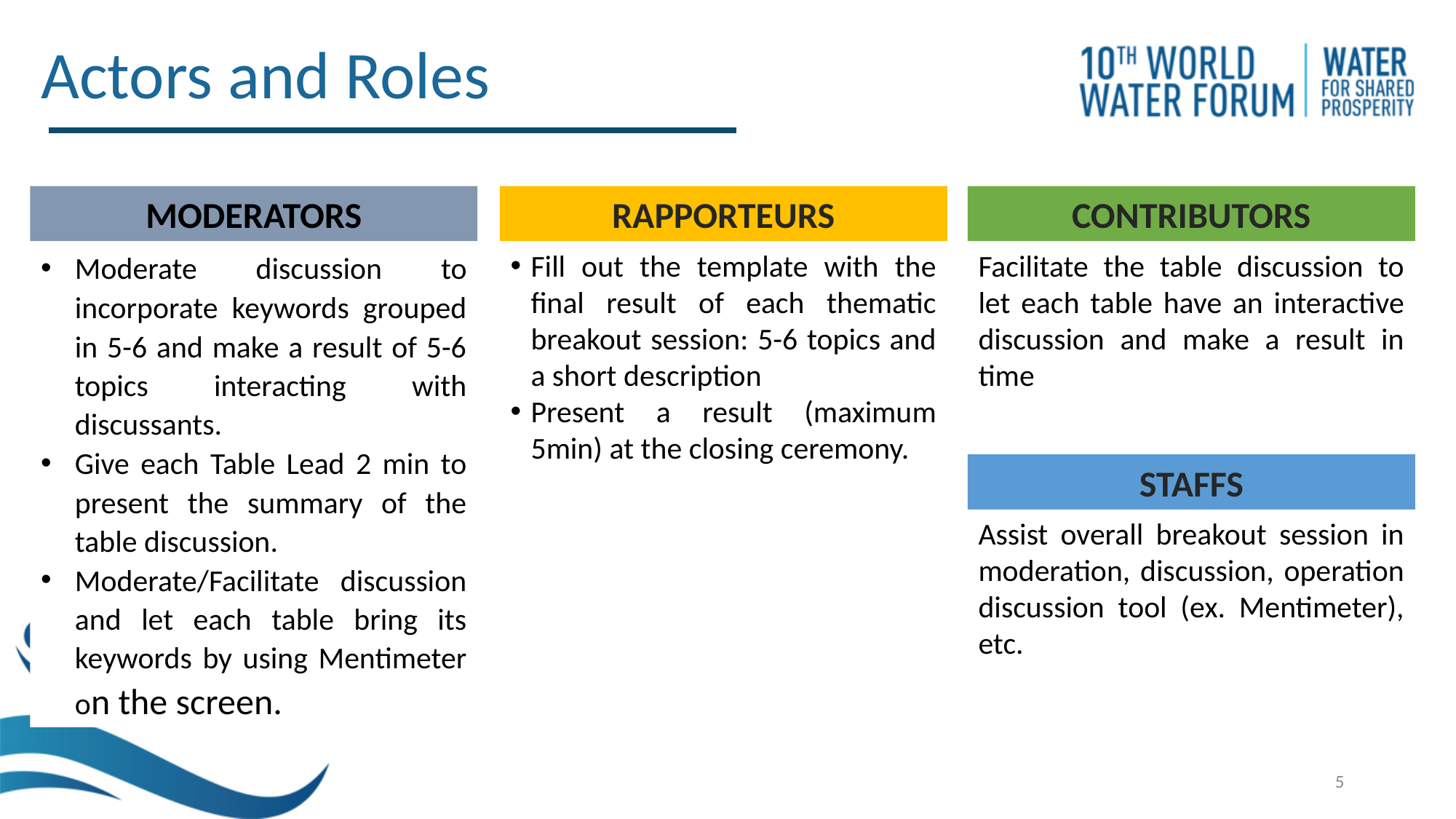

Actors and Roles
MODERATORS
Moderate discussion to incorporate keywords grouped in 5-6 and make a result of 5-6 topics interacting with discussants.
Give each Table Lead 2 min to present the summary of the table discussion.
Moderate/Facilitate discussion and let each table bring its keywords by using Mentimeter on the screen.
RAPPORTEURS
Fill out the template with the final result of each thematic breakout session: 5-6 topics and a short description
Present a result (maximum 5min) at the closing ceremony.
CONTRIBUTORS
Facilitate the table discussion to let each table have an interactive discussion and make a result in time
Staffs
Assist overall breakout session in moderation, discussion, operation discussion tool (ex. Mentimeter), etc.
5